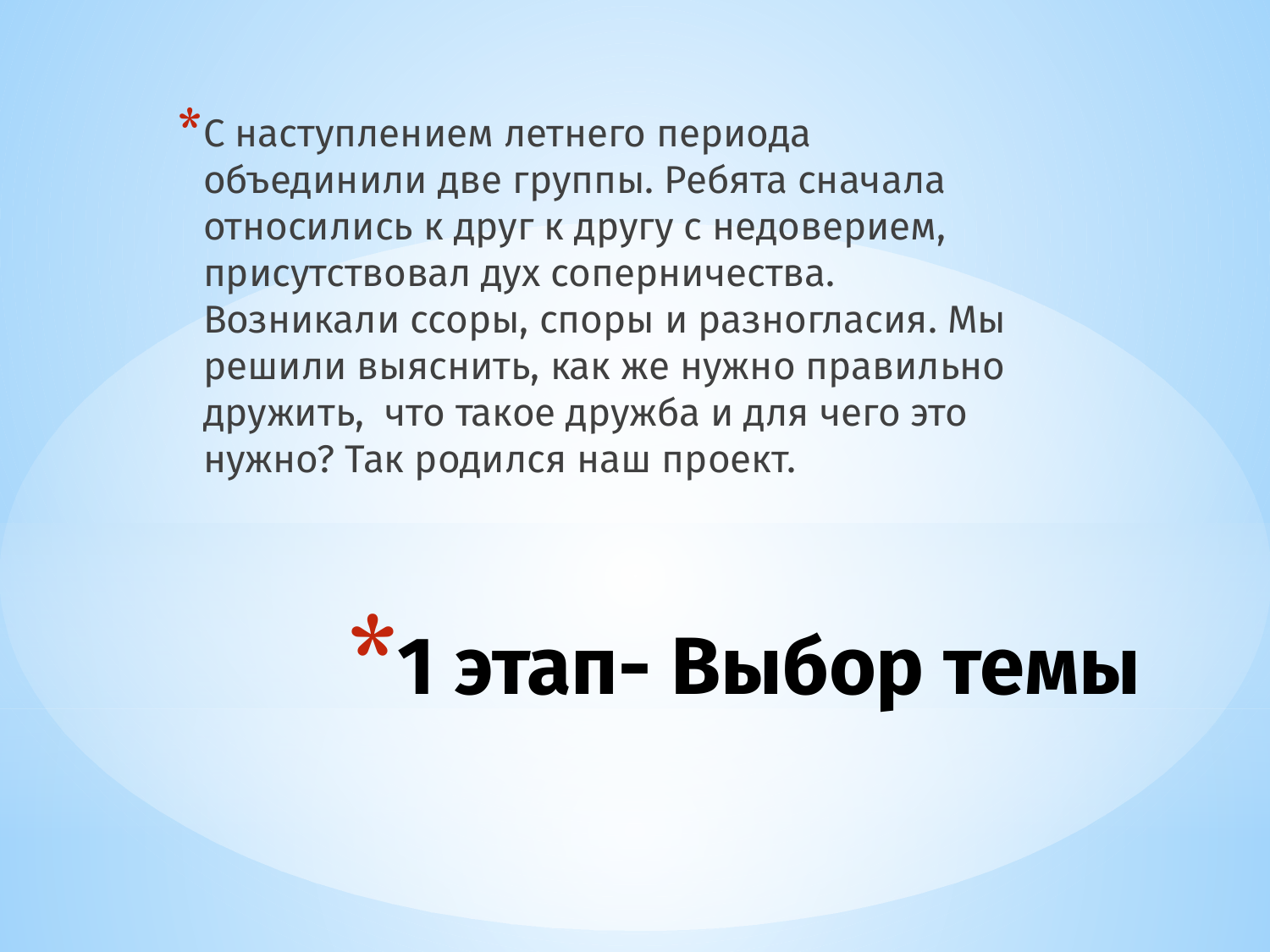

С наступлением летнего периода объединили две группы. Ребята сначала относились к друг к другу с недоверием, присутствовал дух соперничества. Возникали ссоры, споры и разногласия. Мы решили выяснить, как же нужно правильно дружить,  что такое дружба и для чего это нужно? Так родился наш проект.
# 1 этап- Выбор темы